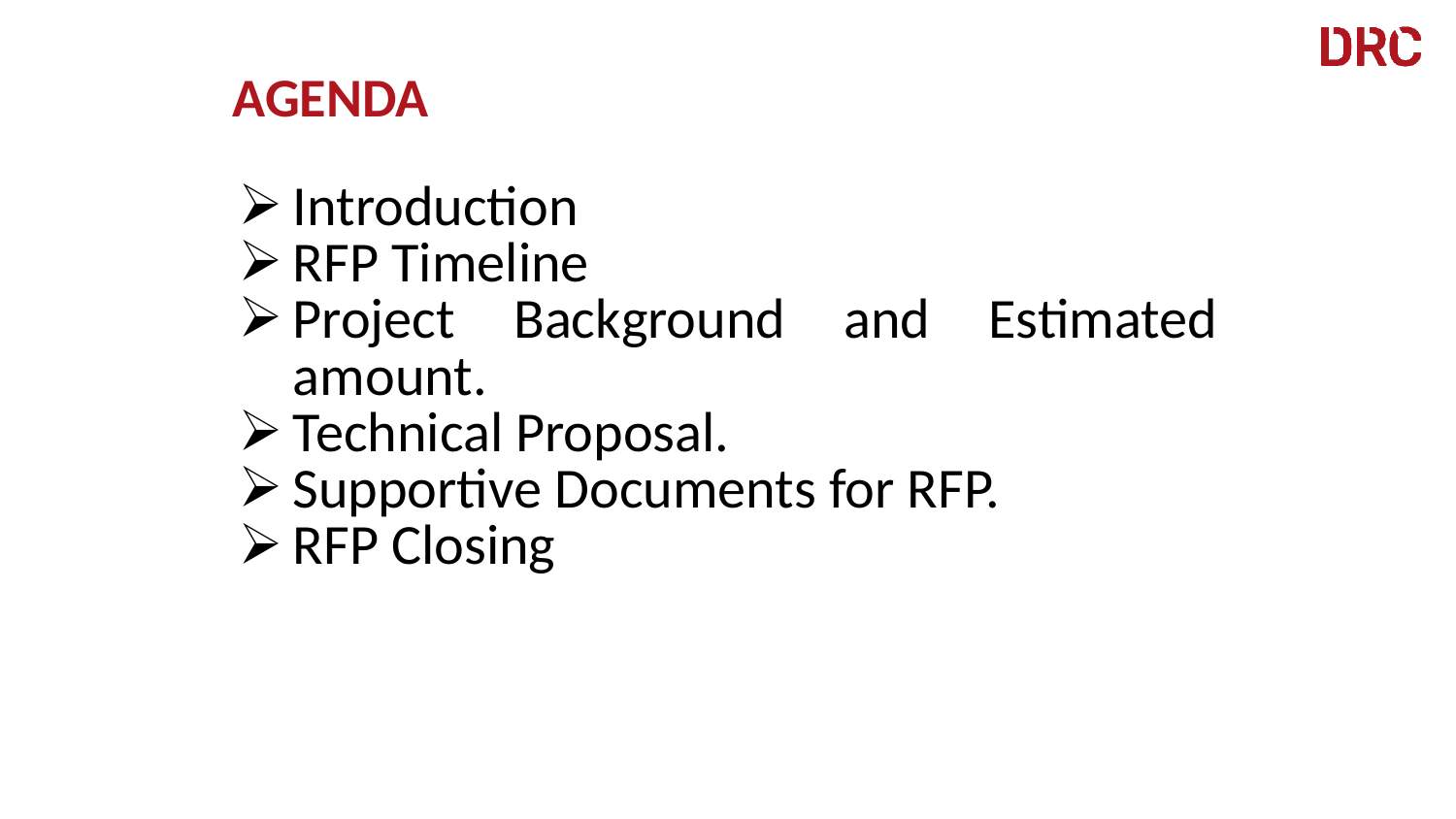

AGENDA
| Introduction RFP Timeline Project Background and Estimated amount. Technical Proposal. Supportive Documents for RFP. RFP Closing |
| --- |